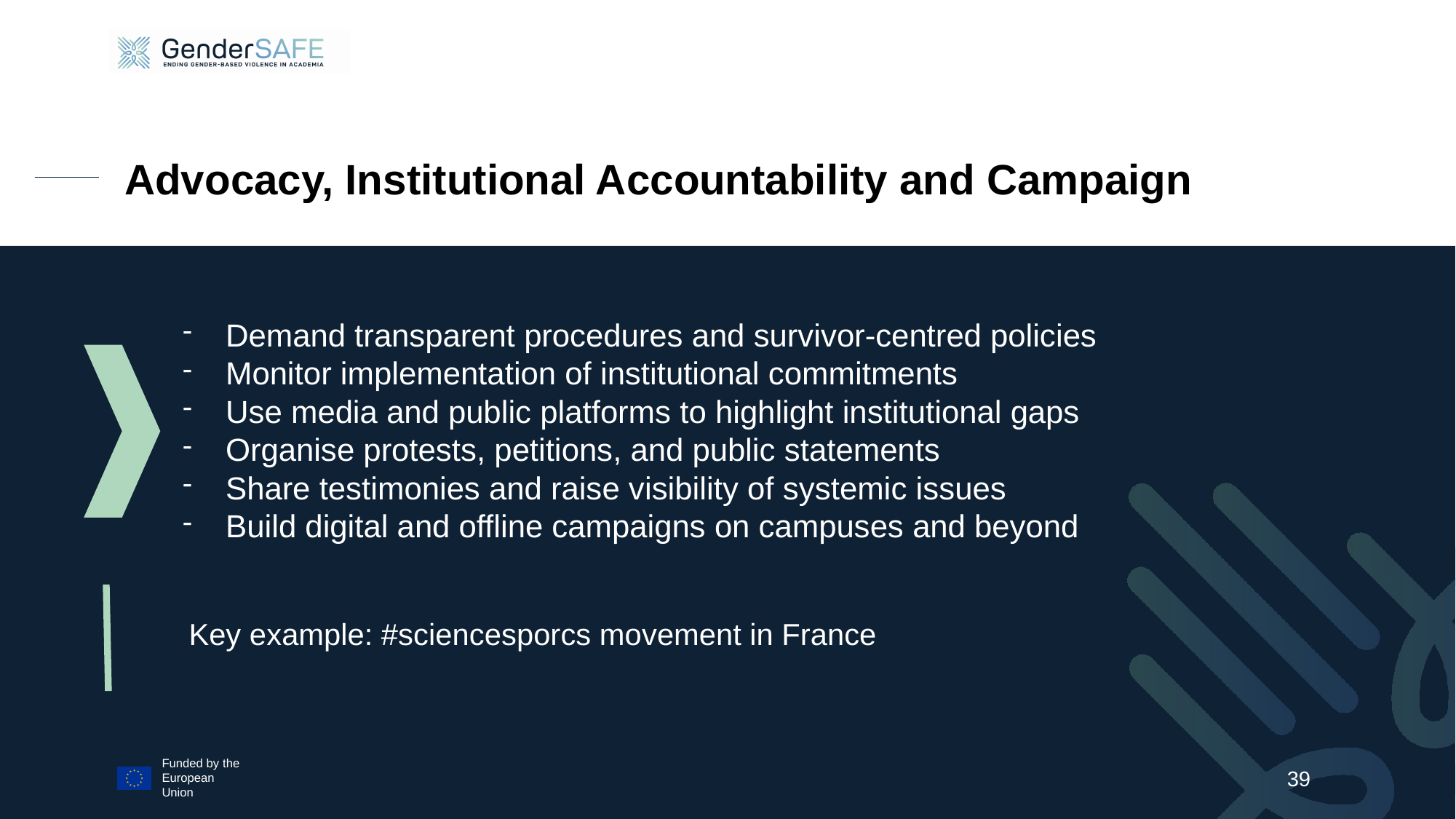

# Advocacy, Institutional Accountability and Campaign
Demand transparent procedures and survivor-centred policies
Monitor implementation of institutional commitments
Use media and public platforms to highlight institutional gaps
Organise protests, petitions, and public statements
Share testimonies and raise visibility of systemic issues
Build digital and offline campaigns on campuses and beyond

Key example: #sciencesporcs movement in France